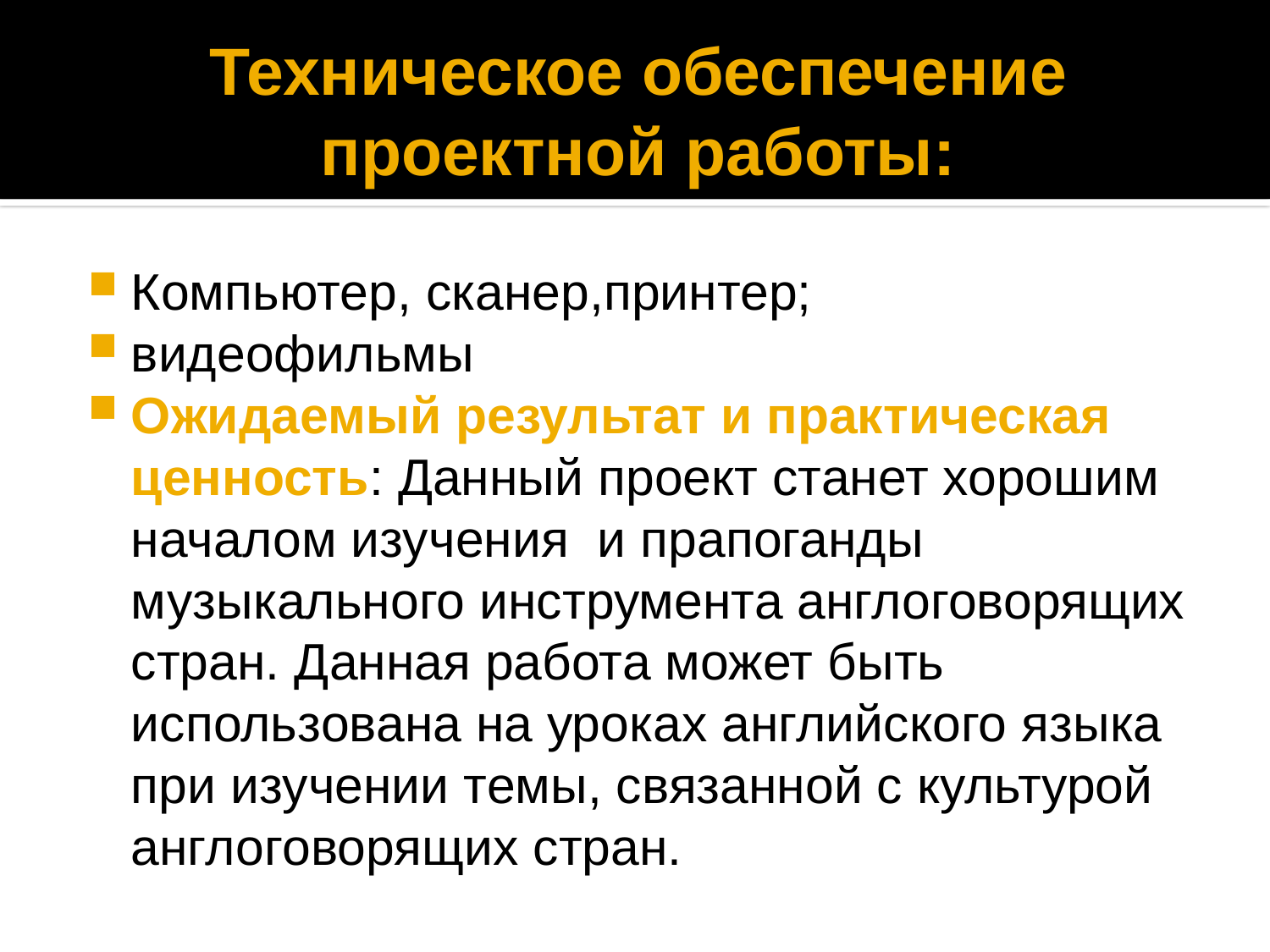

# Техническое обеспечение проектной работы:
Компьютер, сканер,принтер;
видеофильмы
Ожидаемый результат и практическая ценность: Данный проект станет хорошим началом изучения  и прапоганды музыкального инструмента англоговорящих стран. Данная работа может быть использована на уроках английского языка при изучении темы, связанной с культурой англоговорящих стран.